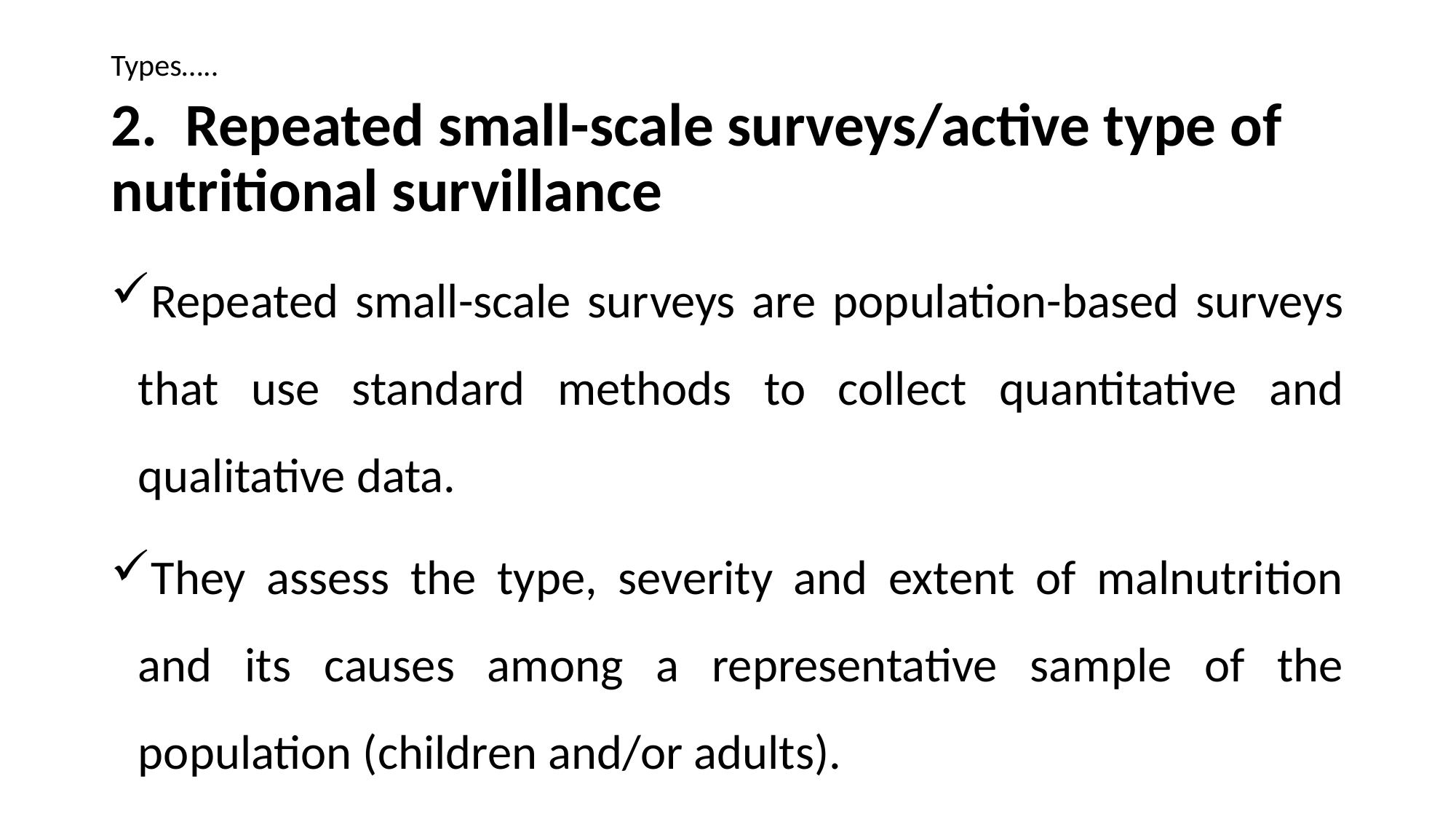

# Types…..
2.  Repeated small-scale surveys/active type of nutritional survillance
Repeated small-scale surveys are population-based surveys that use standard methods to collect quantitative and qualitative data.
They assess the type, severity and extent of malnutrition and its causes among a representative sample of the population (children and/or adults).